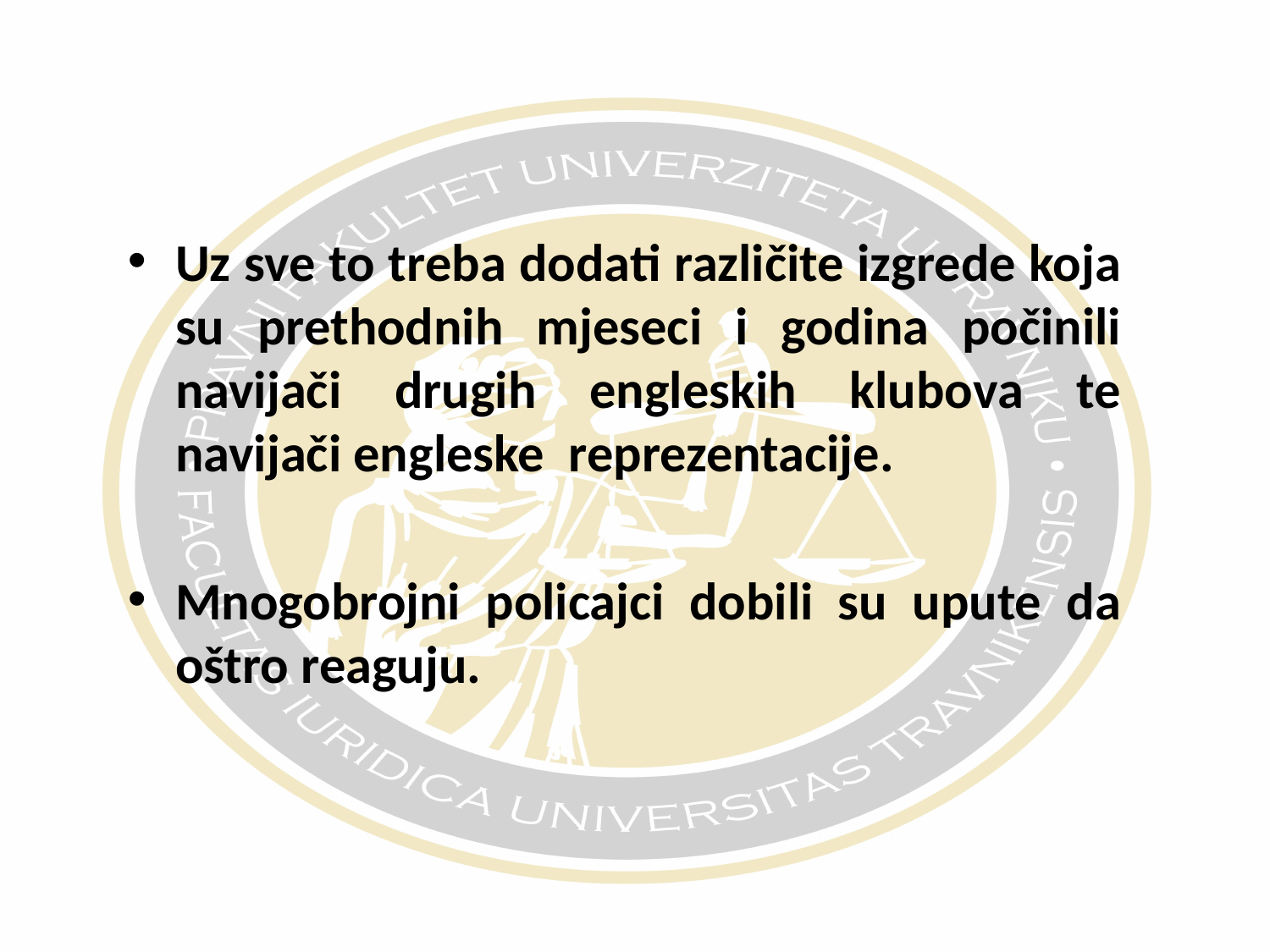

#
Uz sve to treba dodati različite izgrede koja su prethodnih mjeseci i godina počinili navijači drugih engleskih klubova te navijači engleske  reprezentacije.

Mnogobrojni policajci dobili su upute da oštro reaguju.